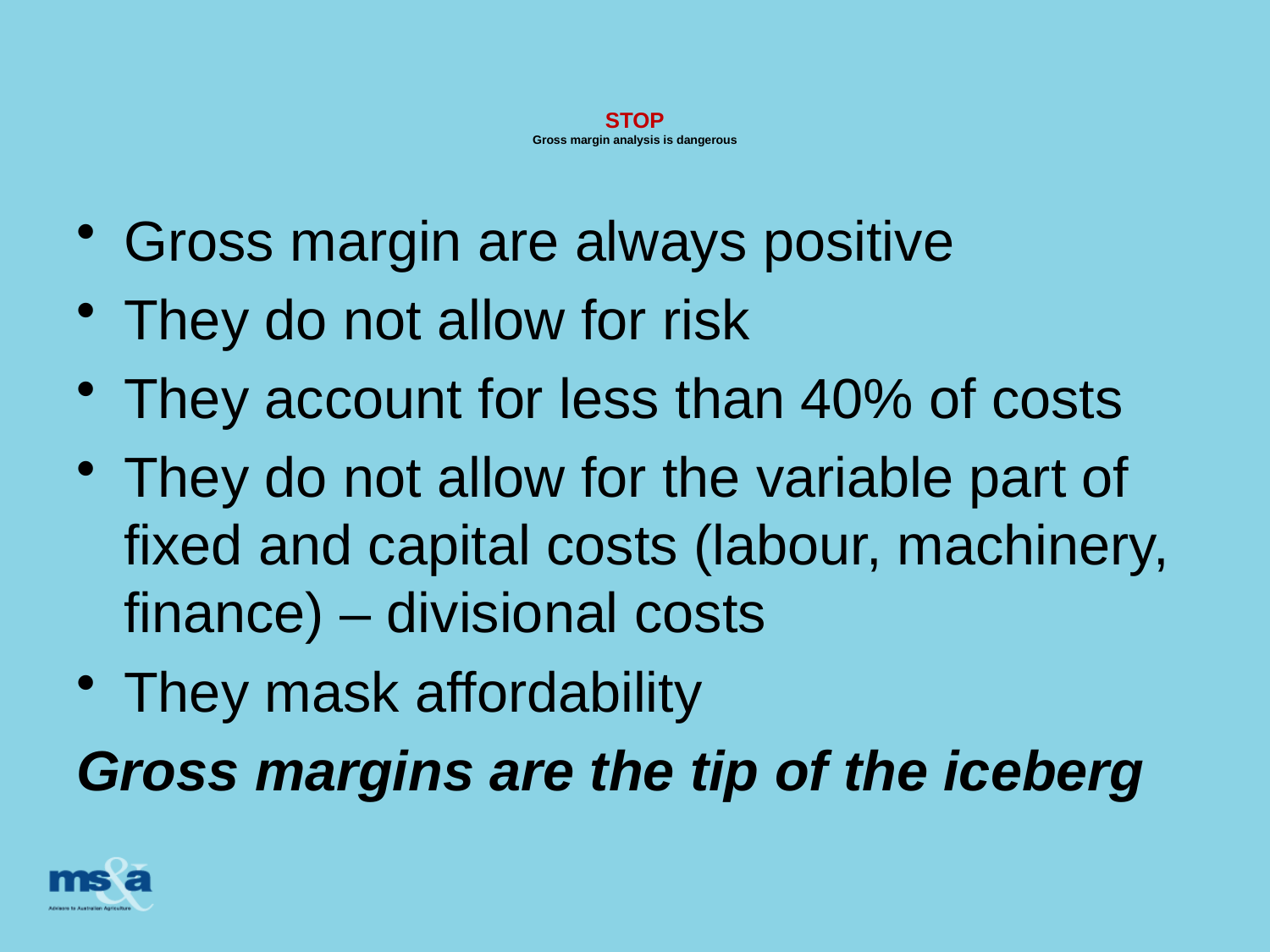

# STOP Gross margin analysis is dangerous

Gross margin are always positive
They do not allow for risk
They account for less than 40% of costs
They do not allow for the variable part of fixed and capital costs (labour, machinery, finance) – divisional costs
They mask affordability
Gross margins are the tip of the iceberg